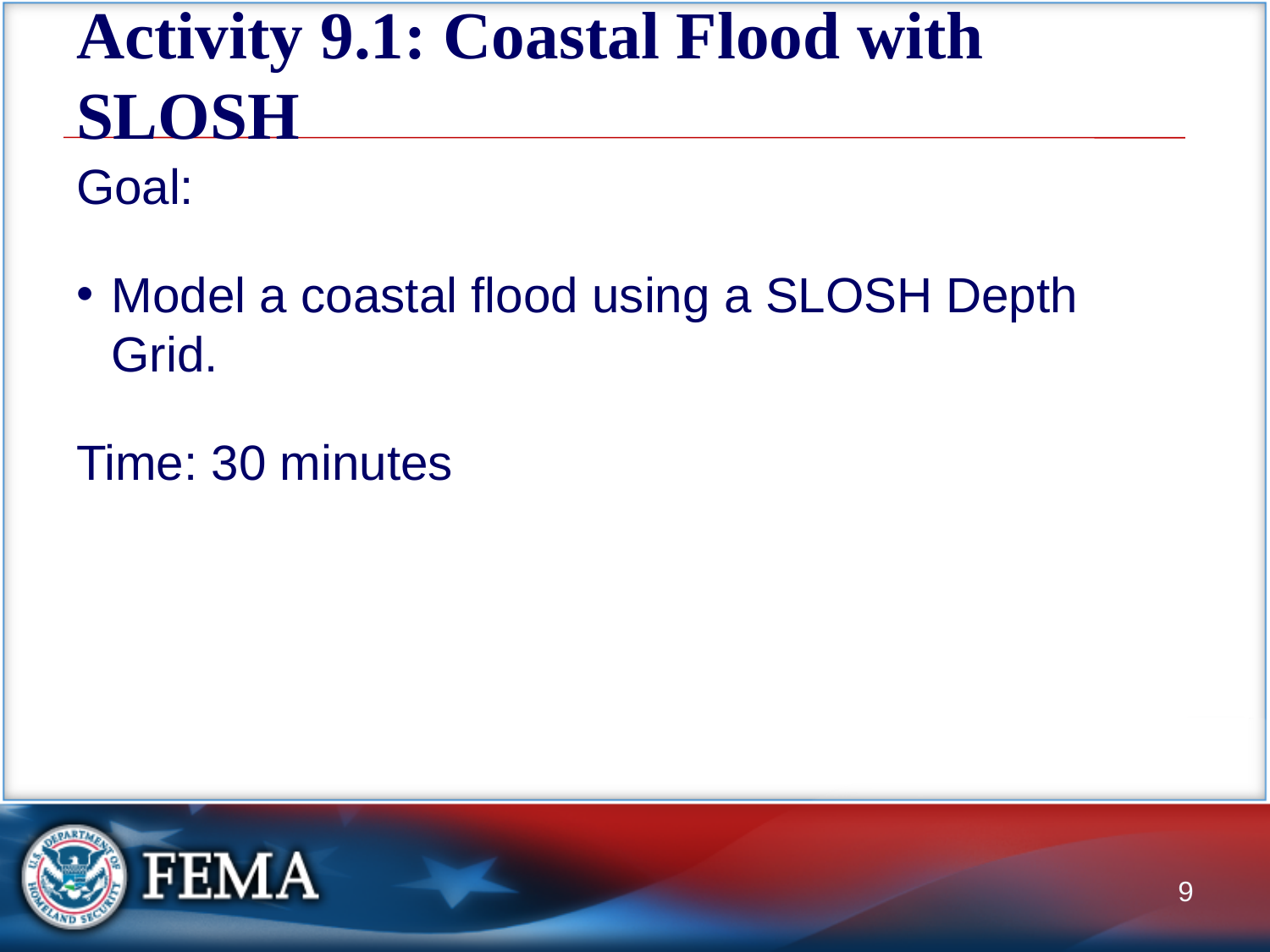

# Activity 9.1: Coastal Flood with SLOSH
Goal:
Model a coastal flood using a SLOSH Depth Grid.
Time: 30 minutes
9